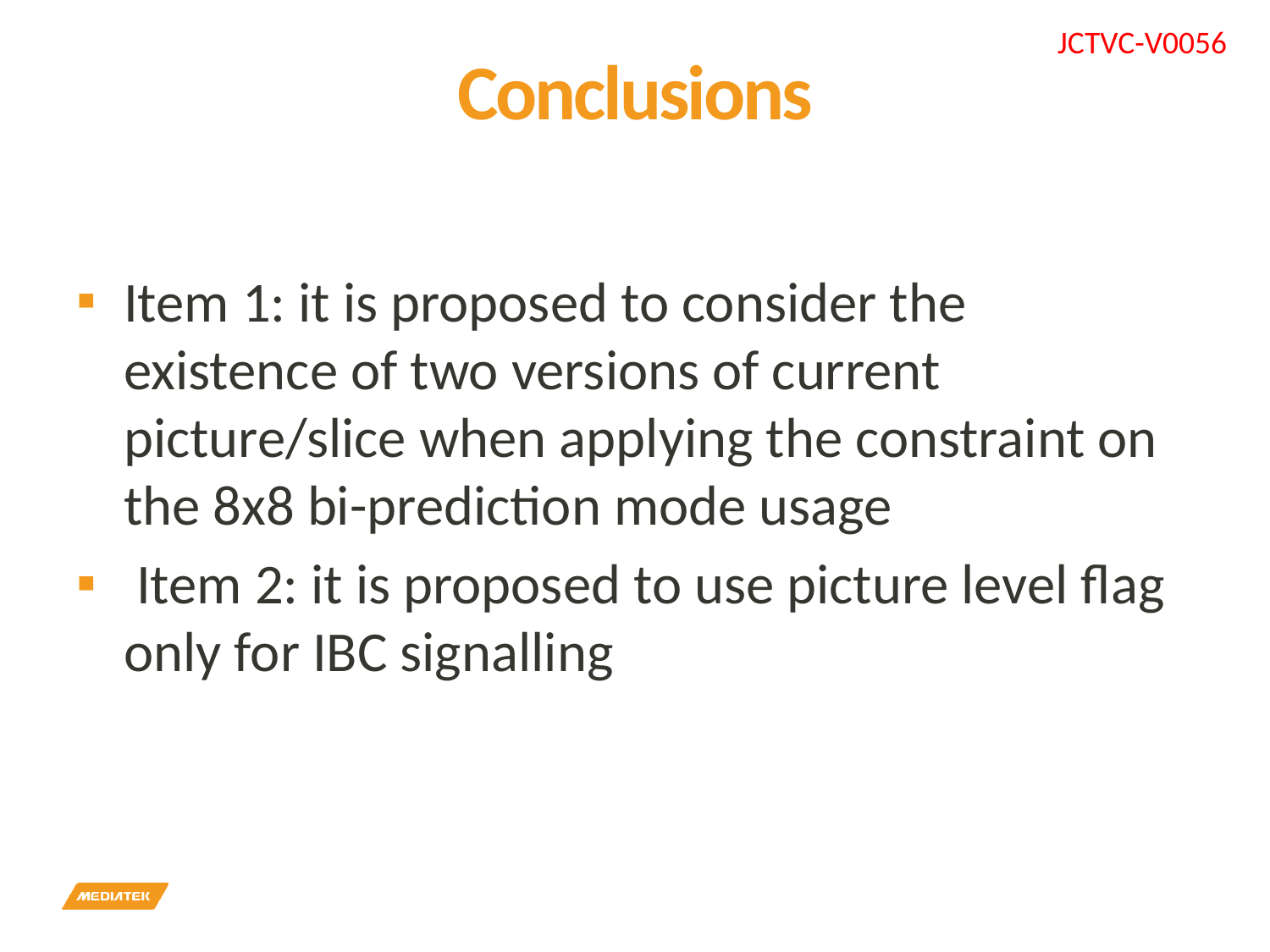

# Conclusions
Item 1: it is proposed to consider the existence of two versions of current picture/slice when applying the constraint on the 8x8 bi-prediction mode usage
 Item 2: it is proposed to use picture level flag only for IBC signalling